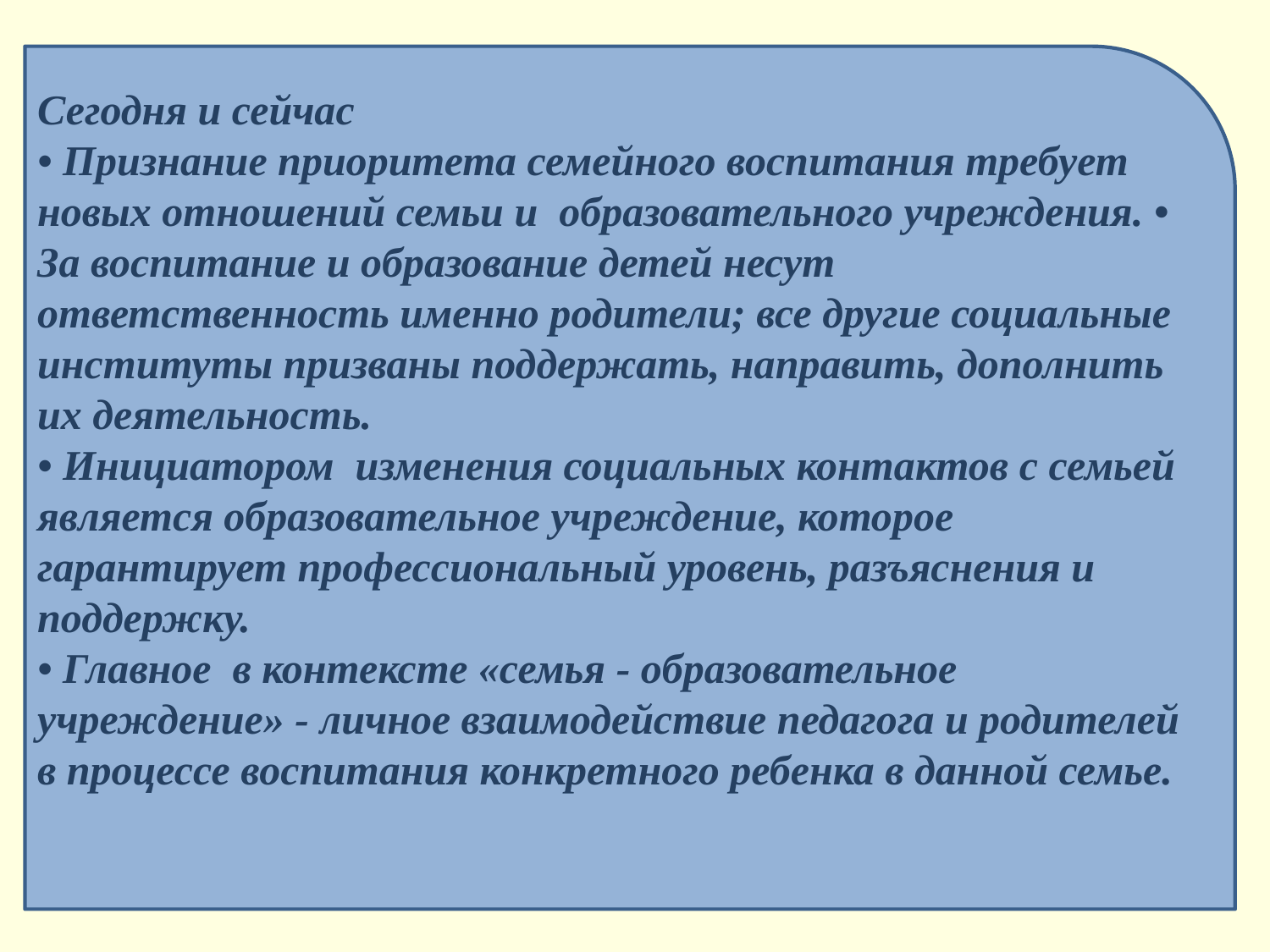

Сегодня и сейчас
• Признание приоритета семейного воспитания требует новых отношений семьи и  образовательного учреждения. • За воспитание и образование детей несут ответственность именно родители; все другие социальные институты призваны поддержать, направить, дополнить их деятельность.
• Инициатором  изменения социальных контактов с семьей является образовательное учреждение, которое гарантирует профессиональный уровень, разъяснения и поддержку.
• Главное  в контексте «семья - образовательное учреждение» - личное взаимодействие педагога и родителей в процессе воспитания конкретного ребенка в данной семье.